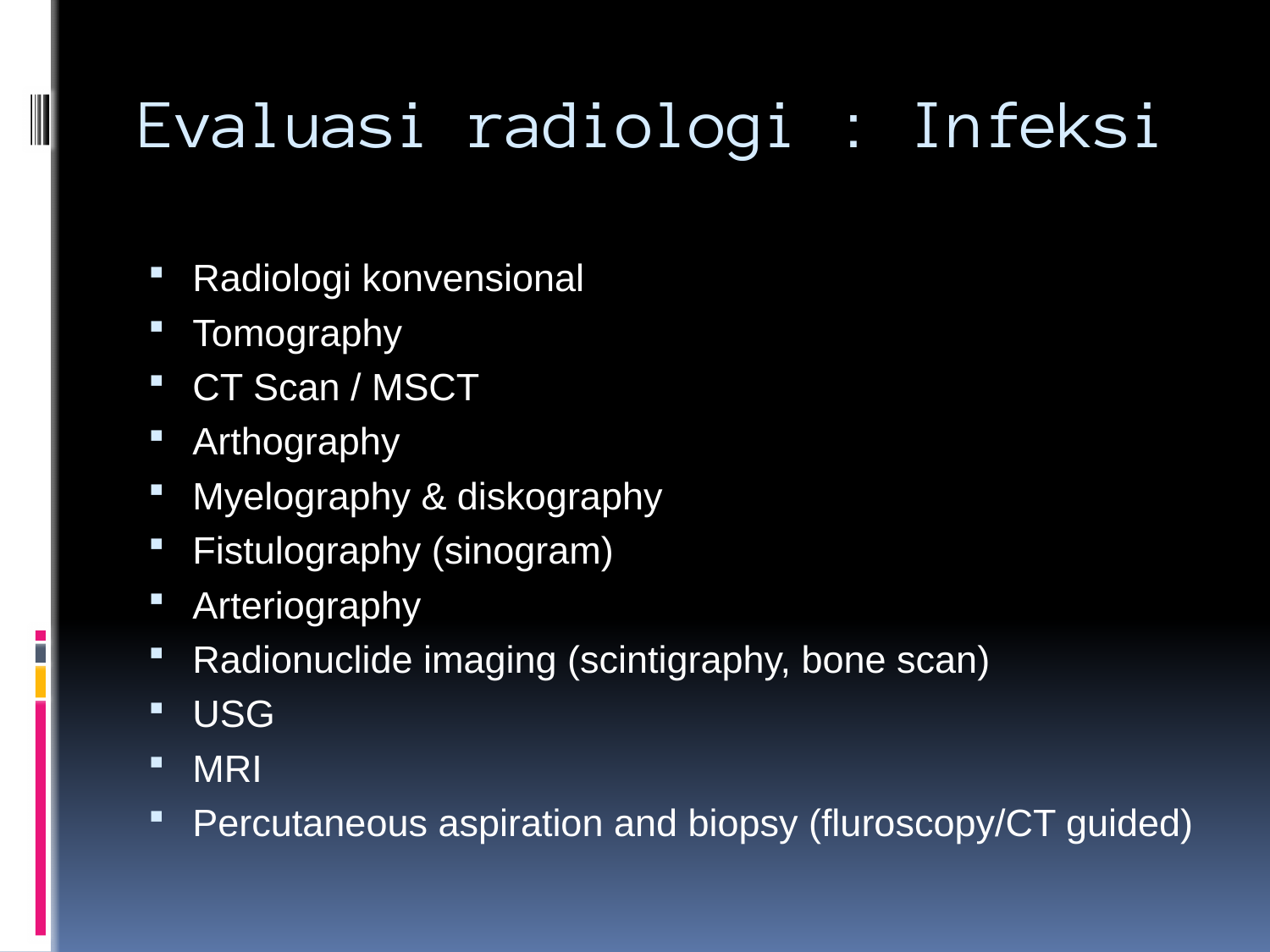

# Evaluasi radiologi : Infeksi
Radiologi konvensional
Tomography
CT Scan / MSCT
Arthography
Myelography & diskography
Fistulography (sinogram)
Arteriography
Radionuclide imaging (scintigraphy, bone scan)
USG
MRI
Percutaneous aspiration and biopsy (fluroscopy/CT guided)